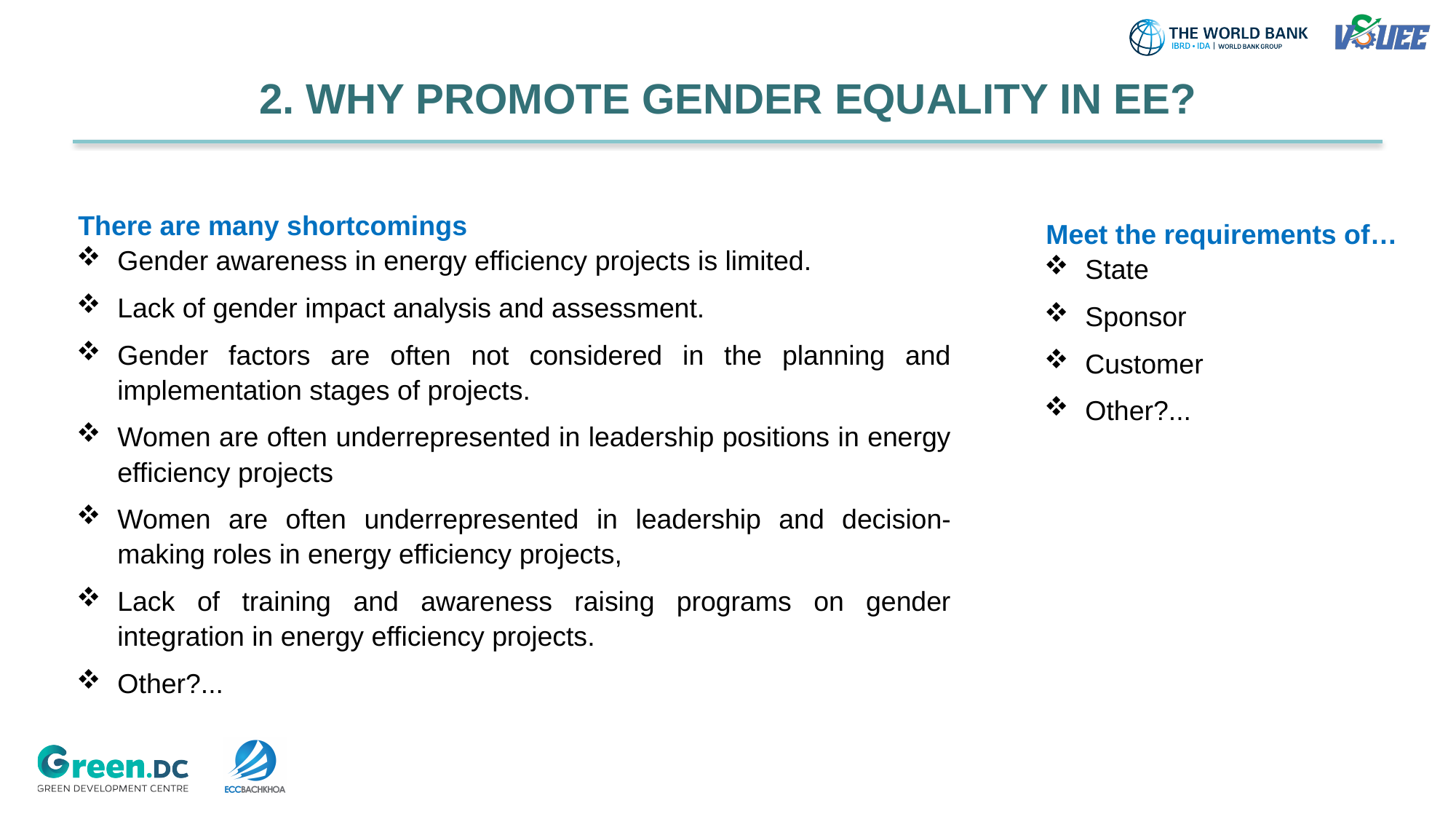

2. WHY PROMOTE GENDER EQUALITY IN EE?
Meet the requirements of…
State
Sponsor
Customer
Other?...

There are many shortcomings
Gender awareness in energy efficiency projects is limited.
Lack of gender impact analysis and assessment.
Gender factors are often not considered in the planning and implementation stages of projects.
Women are often underrepresented in leadership positions in energy efficiency projects
Women are often underrepresented in leadership and decision-making roles in energy efficiency projects,
Lack of training and awareness raising programs on gender integration in energy efficiency projects.
Other?...